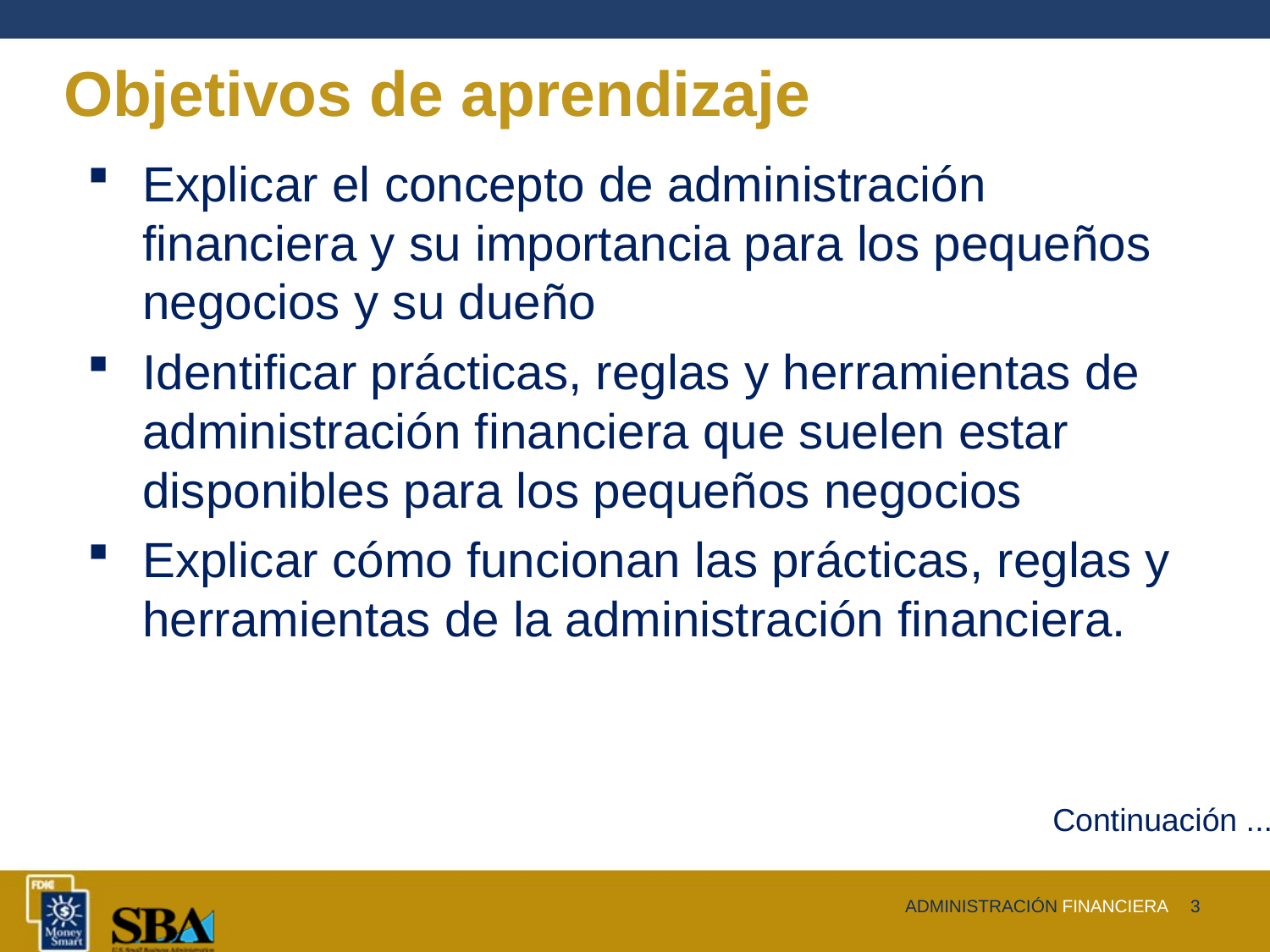

# Objetivos de aprendizaje
Explicar el concepto de administración financiera y su importancia para los pequeños negocios y su dueño
Identificar prácticas, reglas y herramientas de administración financiera que suelen estar disponibles para los pequeños negocios
Explicar cómo funcionan las prácticas, reglas y herramientas de la administración financiera.
Continuación ...